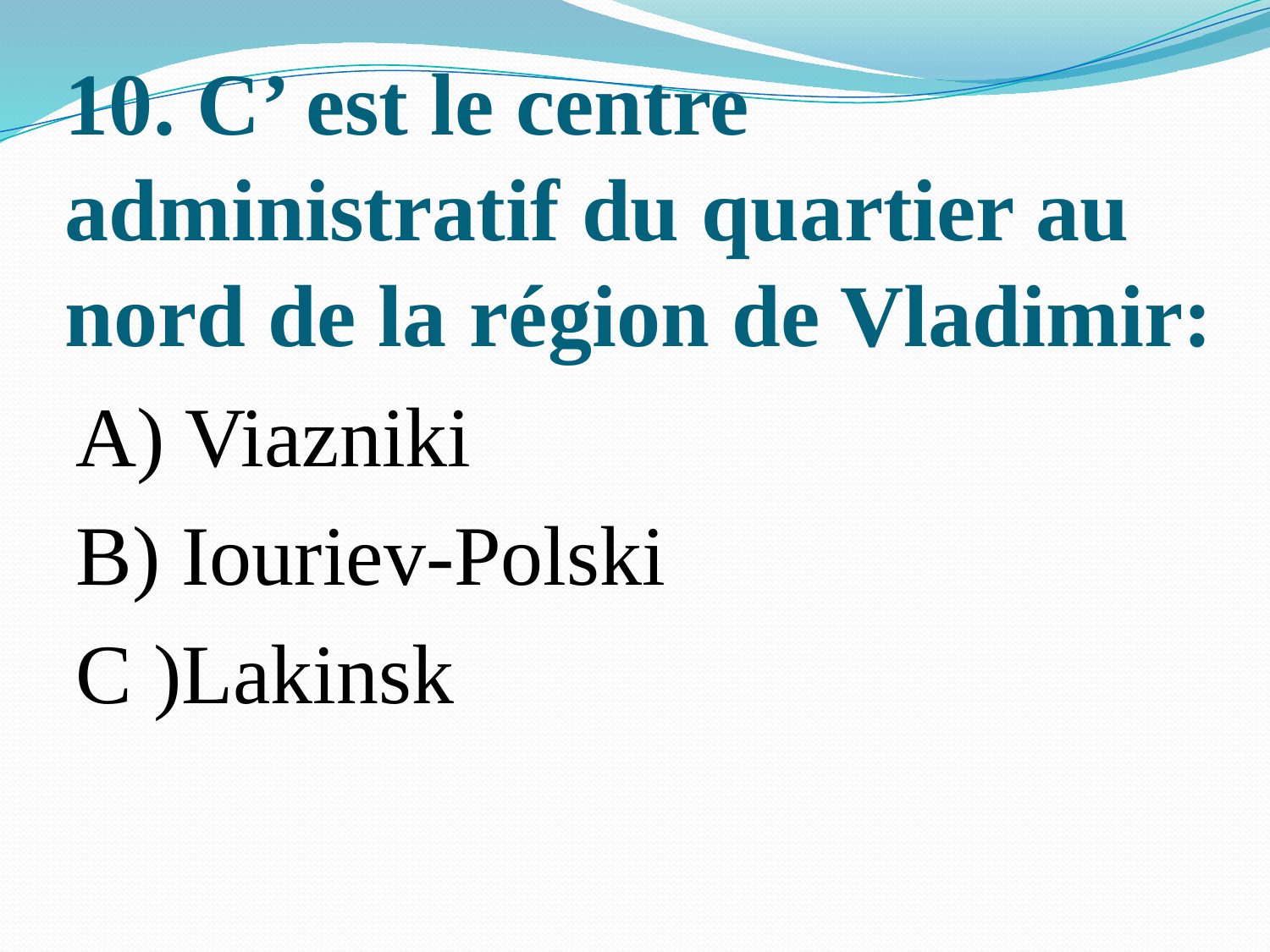

# 10. C’ est le centre administratif du quartier au nord de la région de Vladimir:
A) Viazniki
B) Iouriev-Polski
C )Lakinsk